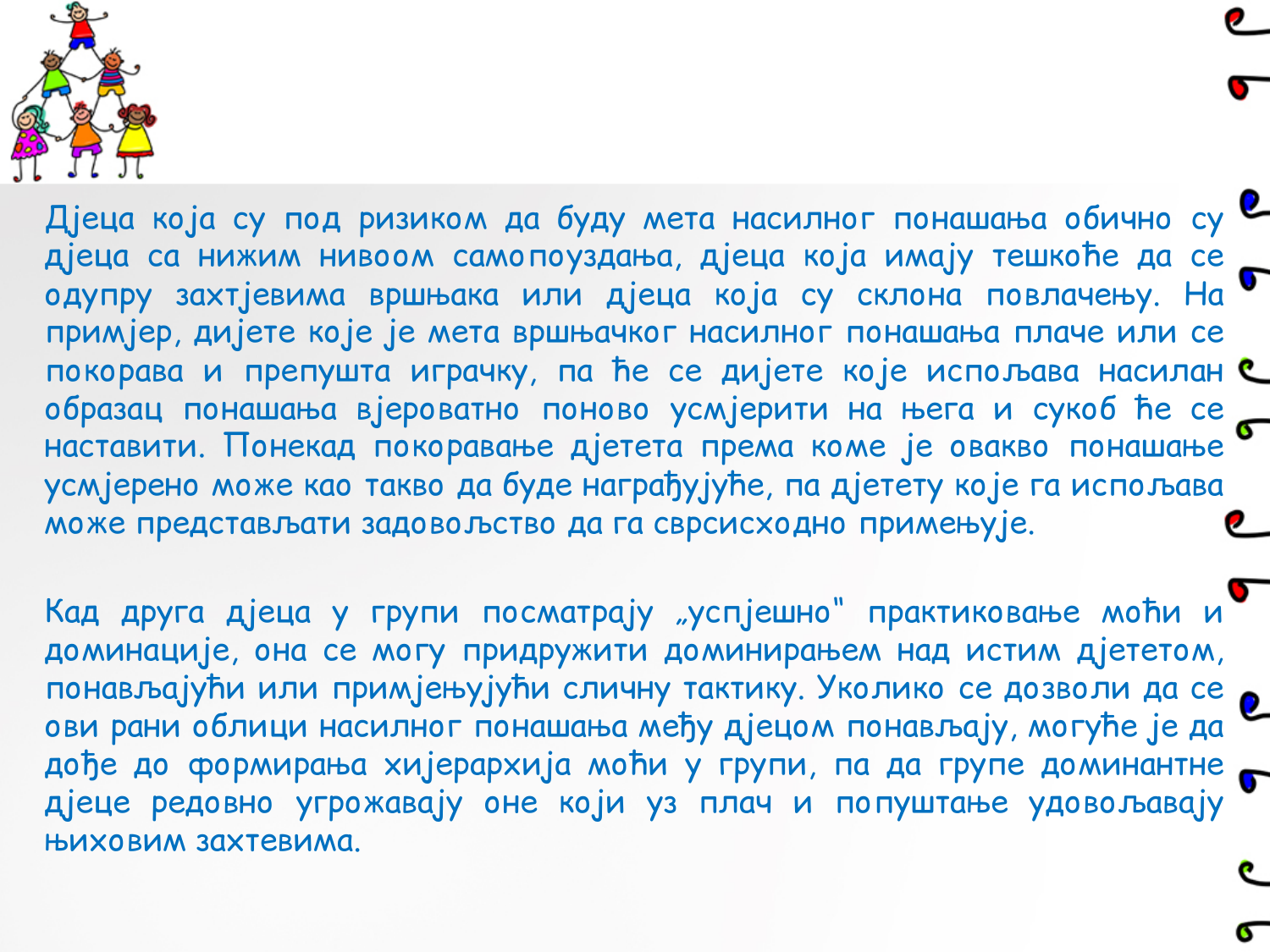

Дјеца која су под ризиком да буду мета насилног понашања обично су дјеца са нижим нивоом самопоуздања, дјеца која имају тешкоће да се одупру захтјевима вршњака или дјеца која су склона повлачењу. На примјер, дијете које је мета вршњачког насилног понашања плаче или се покорава и препушта играчку, па ће се дијете које испољава насилан образац понашања вјероватно поново усмјерити на њега и сукоб ће се наставити. Понекад покоравање дјетета према коме је овакво понашање усмјерено може као такво да буде награђујуће, па дјетету које га испољава може представљати задовољство да га сврсисходно примењује.

Кад друга дјеца у групи посматрају „успјешно“ практиковање моћи и доминације, она се могу придружити доминирањем над истим дјететом, понављајући или примјењујући сличну тактику. Уколико се дозволи да се ови рани облици насилног понашања међу дјецом понављају, могуће је да дође до формирања хијерархија моћи у групи, па да групе доминантне дјеце редовно угрожавају оне који уз плач и попуштање удовољавају њиховим захтевима.